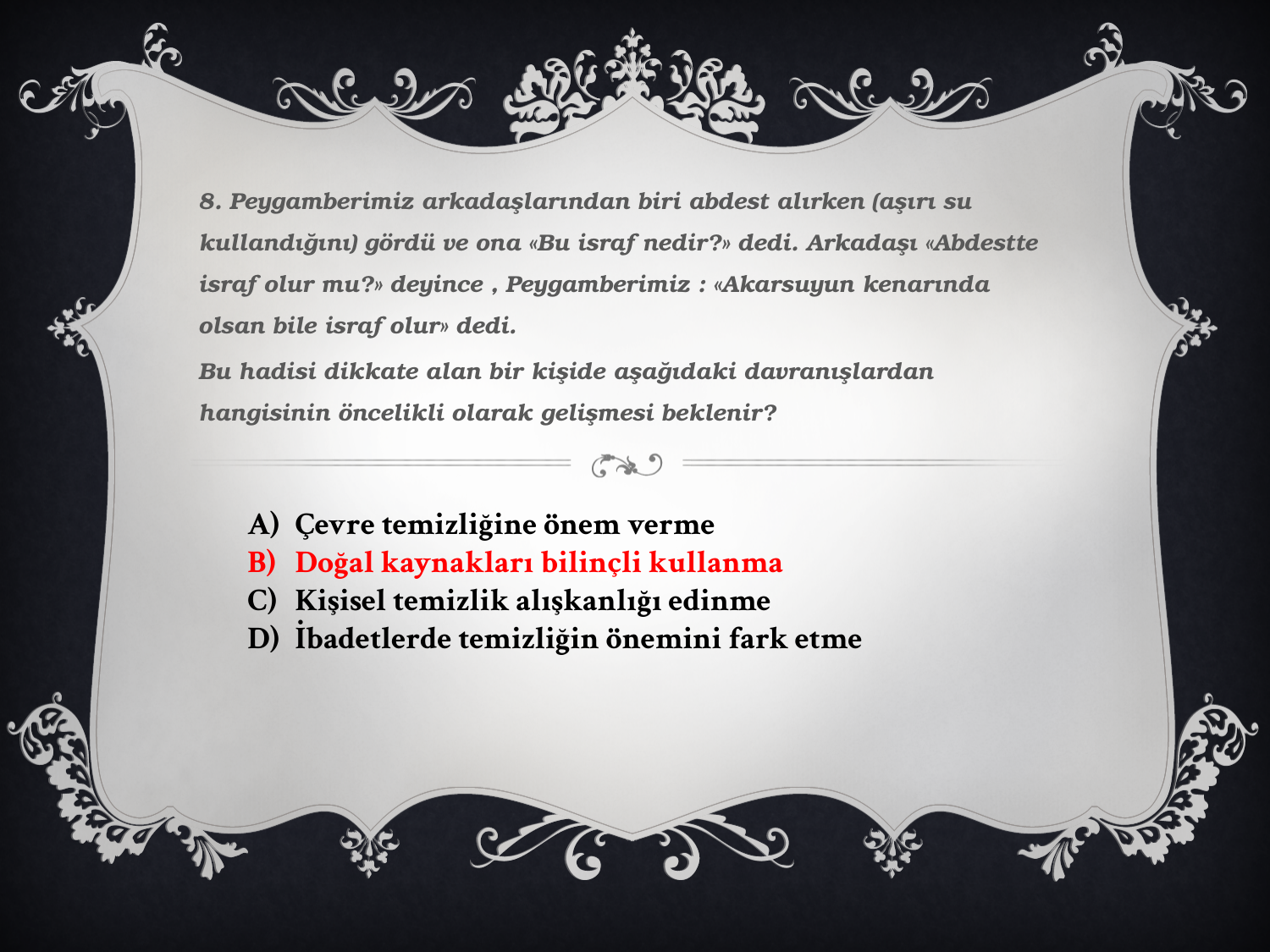

8. Peygamberimiz arkadaşlarından biri abdest alırken (aşırı su kullandığını) gördü ve ona «Bu israf nedir?» dedi. Arkadaşı «Abdestte israf olur mu?» deyince , Peygamberimiz : «Akarsuyun kenarında olsan bile israf olur» dedi.
Bu hadisi dikkate alan bir kişide aşağıdaki davranışlardan hangisinin öncelikli olarak gelişmesi beklenir?

Çevre temizliğine önem verme
Doğal kaynakları bilinçli kullanma
Kişisel temizlik alışkanlığı edinme
İbadetlerde temizliğin önemini fark etme